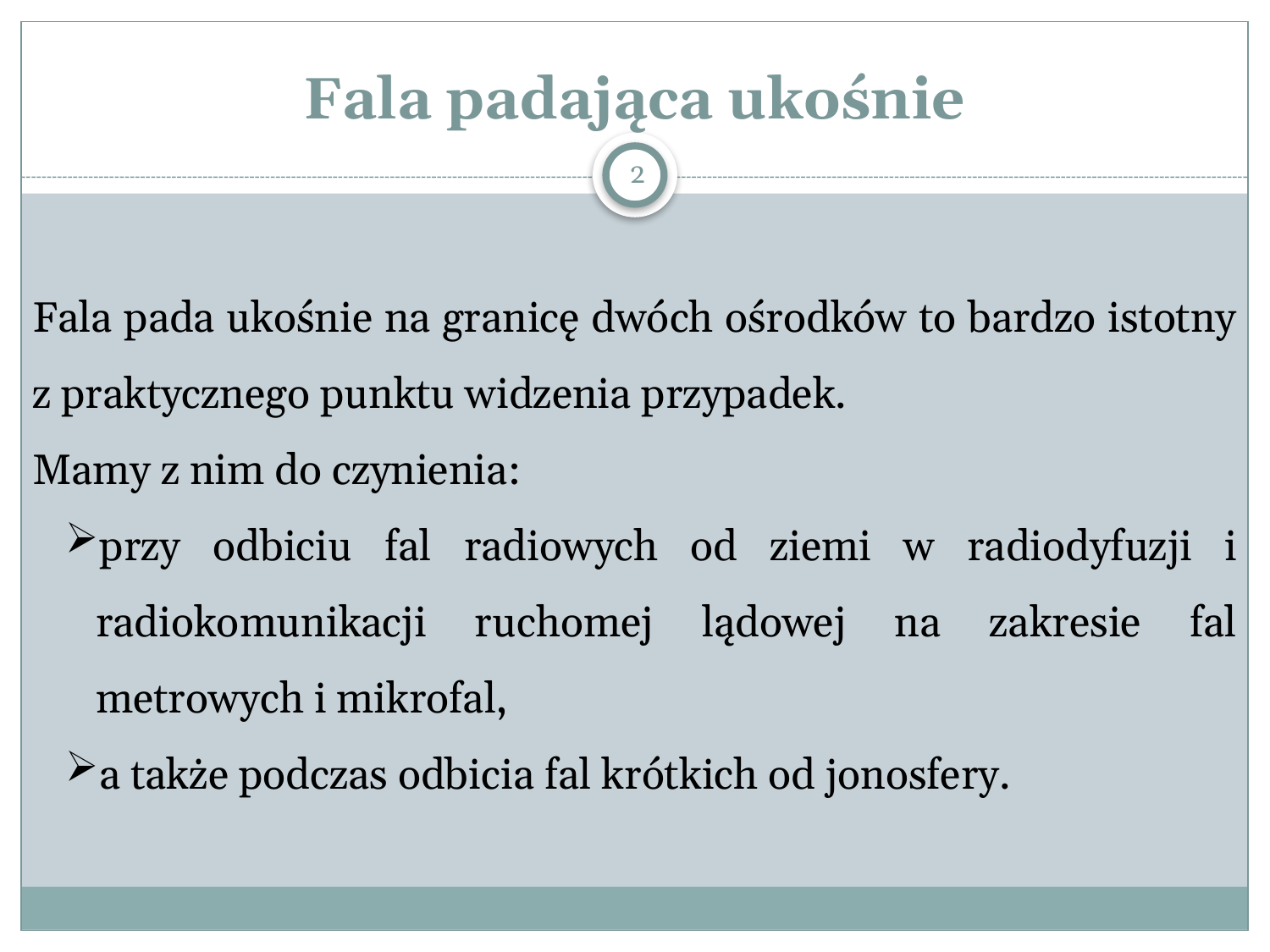

# Fala padająca ukośnie
2
Fala pada ukośnie na granicę dwóch ośrodków to bardzo istotny z praktycznego punktu widzenia przypadek.
Mamy z nim do czynienia:
przy odbiciu fal radiowych od ziemi w radiodyfuzji i radiokomunikacji ruchomej lądowej na zakresie fal metrowych i mikrofal,
a także podczas odbicia fal krótkich od jonosfery.